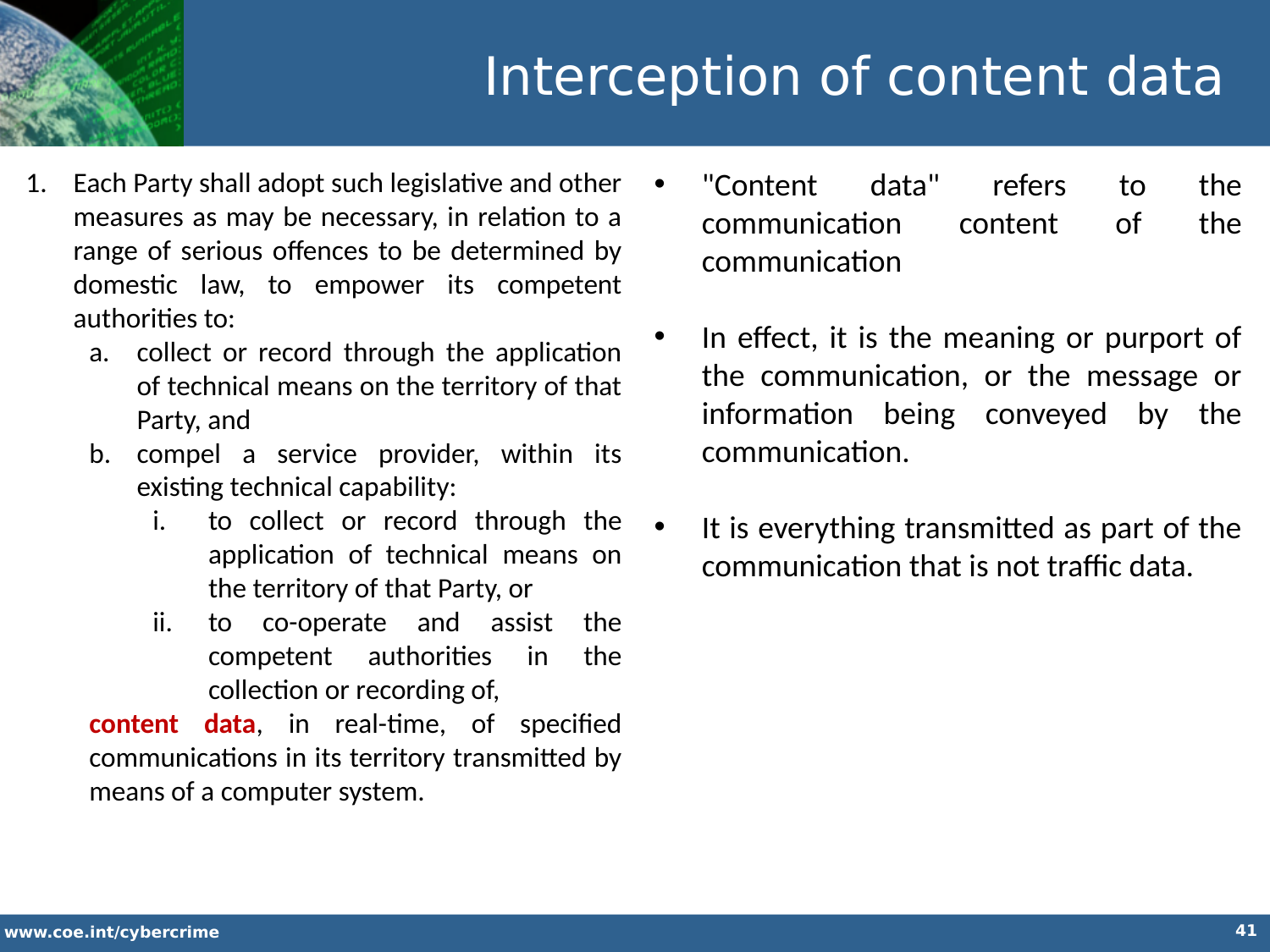

Interception of content data
Each Party shall adopt such legislative and other measures as may be necessary, in relation to a range of serious offences to be determined by domestic law, to empower its competent authorities to:
collect or record through the application of technical means on the territory of that Party, and
compel a service provider, within its existing technical capability:
to collect or record through the application of technical means on the territory of that Party, or
to co-operate and assist the competent authorities in the collection or recording of,
content data, in real-time, of specified communications in its territory transmitted by means of a computer system.
"Content data" refers to the communication content of the communication

In effect, it is the meaning or purport of the communication, or the message or information being conveyed by the communication.

It is everything transmitted as part of the communication that is not traffic data.